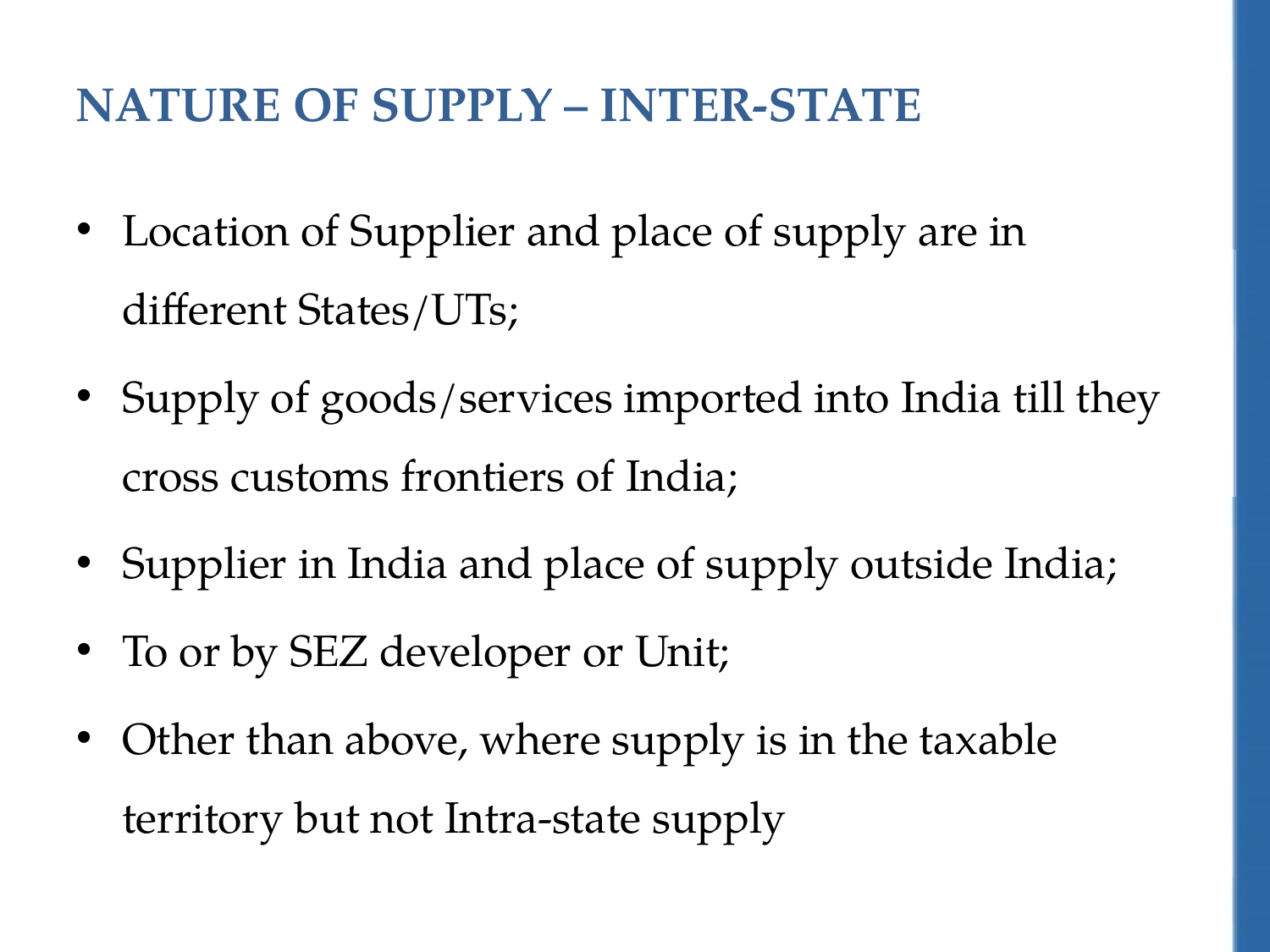

Nature of Supply – Inter-State
Location of Supplier and place of supply are in different States/UTs;
Supply of goods/services imported into India till they cross customs frontiers of India;
Supplier in India and place of supply outside India;
To or by SEZ developer or Unit;
Other than above, where supply is in the taxable territory but not Intra-state supply